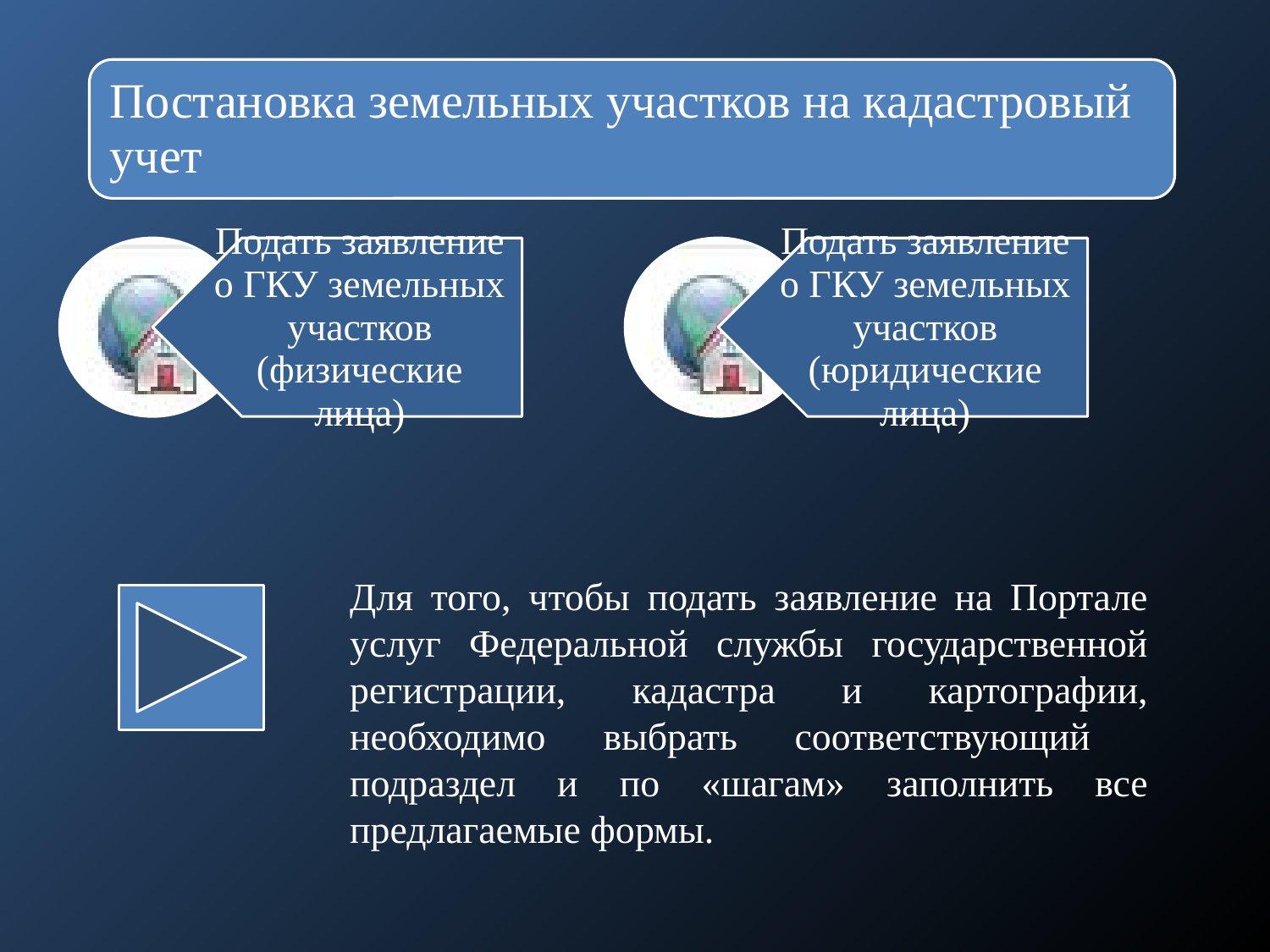

Постановка земельных участков на кадастровый учет
Подать заявление о ГКУ земельных участков (физические лица)
Подать заявление о ГКУ земельных участков (юридические лица)
Для того, чтобы подать заявление на Портале услуг Федеральной службы государственной регистрации, кадастра и картографии, необходимо выбрать соответствующий  подраздел и по «шагам» заполнить все предлагаемые формы.